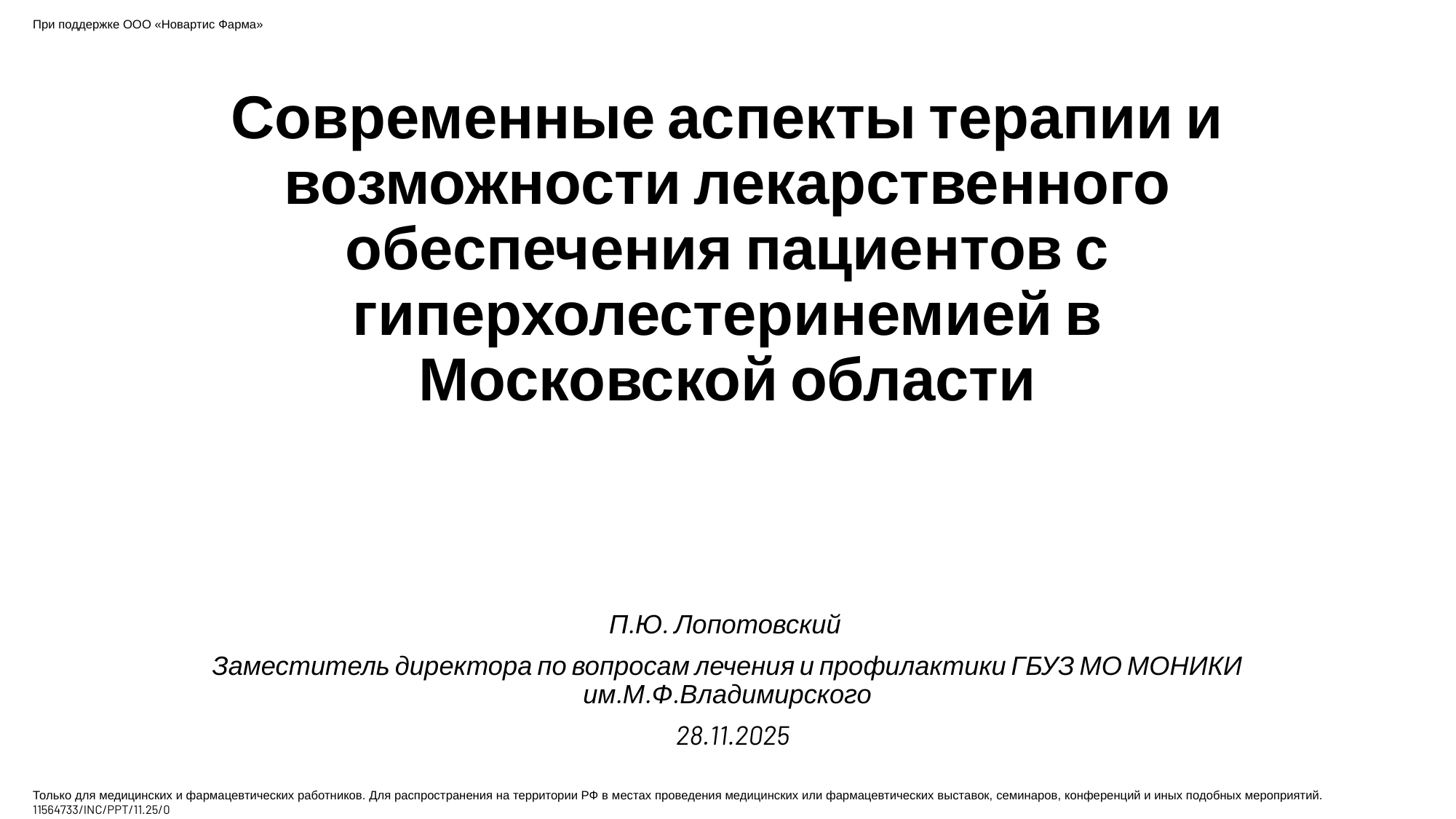

При поддержке ООО «Новартис Фарма»
# Современные аспекты терапии и возможности лекарственного обеспечения пациентов с гиперхолестеринемией в Московской области

П.Ю. Лопотовский
Заместитель директора по вопросам лечения и профилактики ГБУЗ МО МОНИКИ им.М.Ф.Владимирского
  28.11.2025
Только для медицинских и фармацевтических работников. Для распространения на территории РФ в местах проведения медицинских или фармацевтических выставок, семинаров, конференций и иных подобных мероприятий.
11564733/INC/PPT/11.25/0